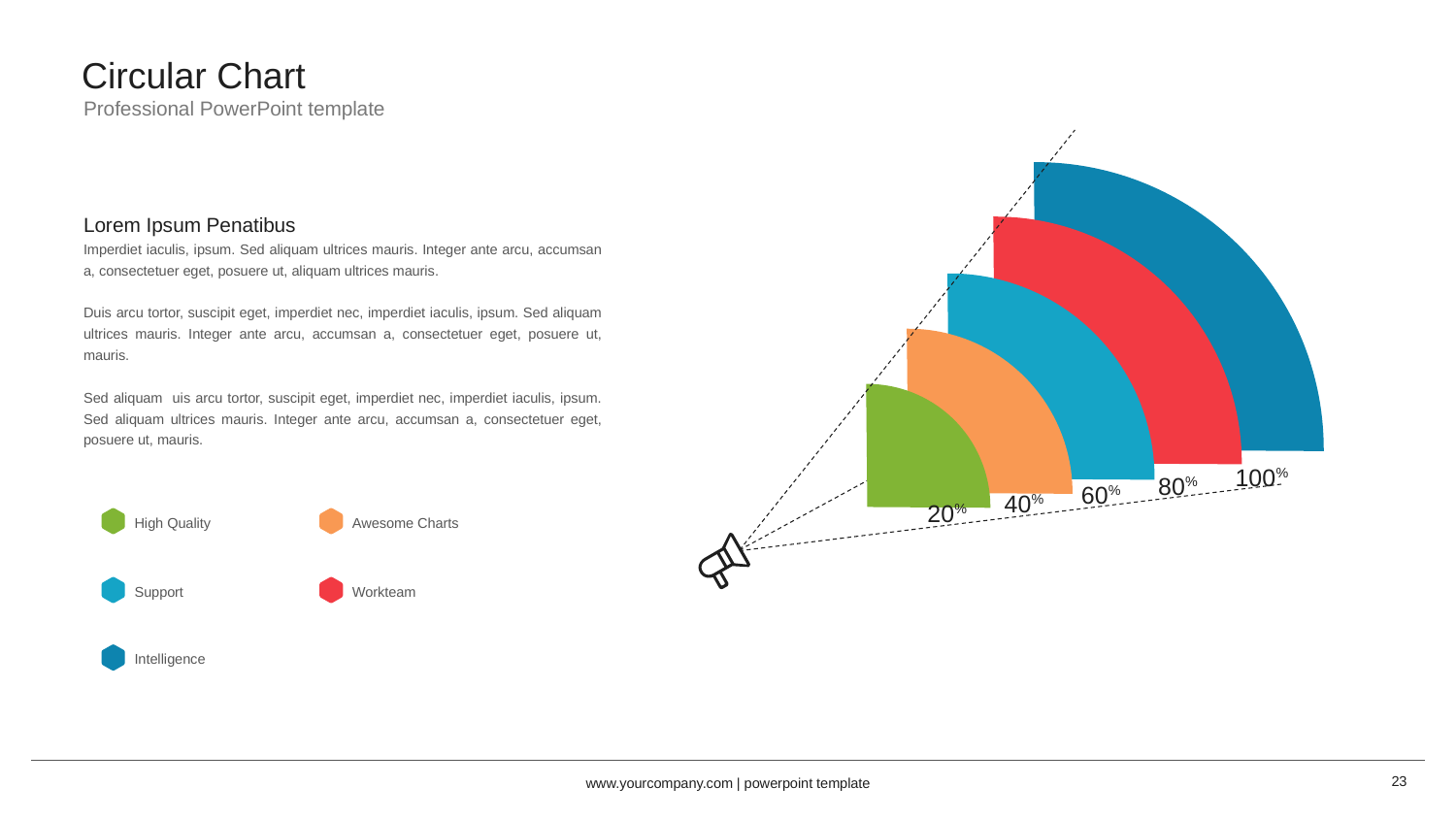

# Circular Chart
Professional PowerPoint template

Lorem Ipsum Penatibus
Imperdiet iaculis, ipsum. Sed aliquam ultrices mauris. Integer ante arcu, accumsan a, consectetuer eget, posuere ut, aliquam ultrices mauris.

Duis arcu tortor, suscipit eget, imperdiet nec, imperdiet iaculis, ipsum. Sed aliquam ultrices mauris. Integer ante arcu, accumsan a, consectetuer eget, posuere ut, mauris.

Sed aliquam  uis arcu tortor, suscipit eget, imperdiet nec, imperdiet iaculis, ipsum. Sed aliquam ultrices mauris. Integer ante arcu, accumsan a, consectetuer eget, posuere ut, mauris.

100%
80%
60%
40%
20%
High Quality
Awesome Charts

Support
Workteam

Intelligence

www.yourcompany.com | powerpoint template
23